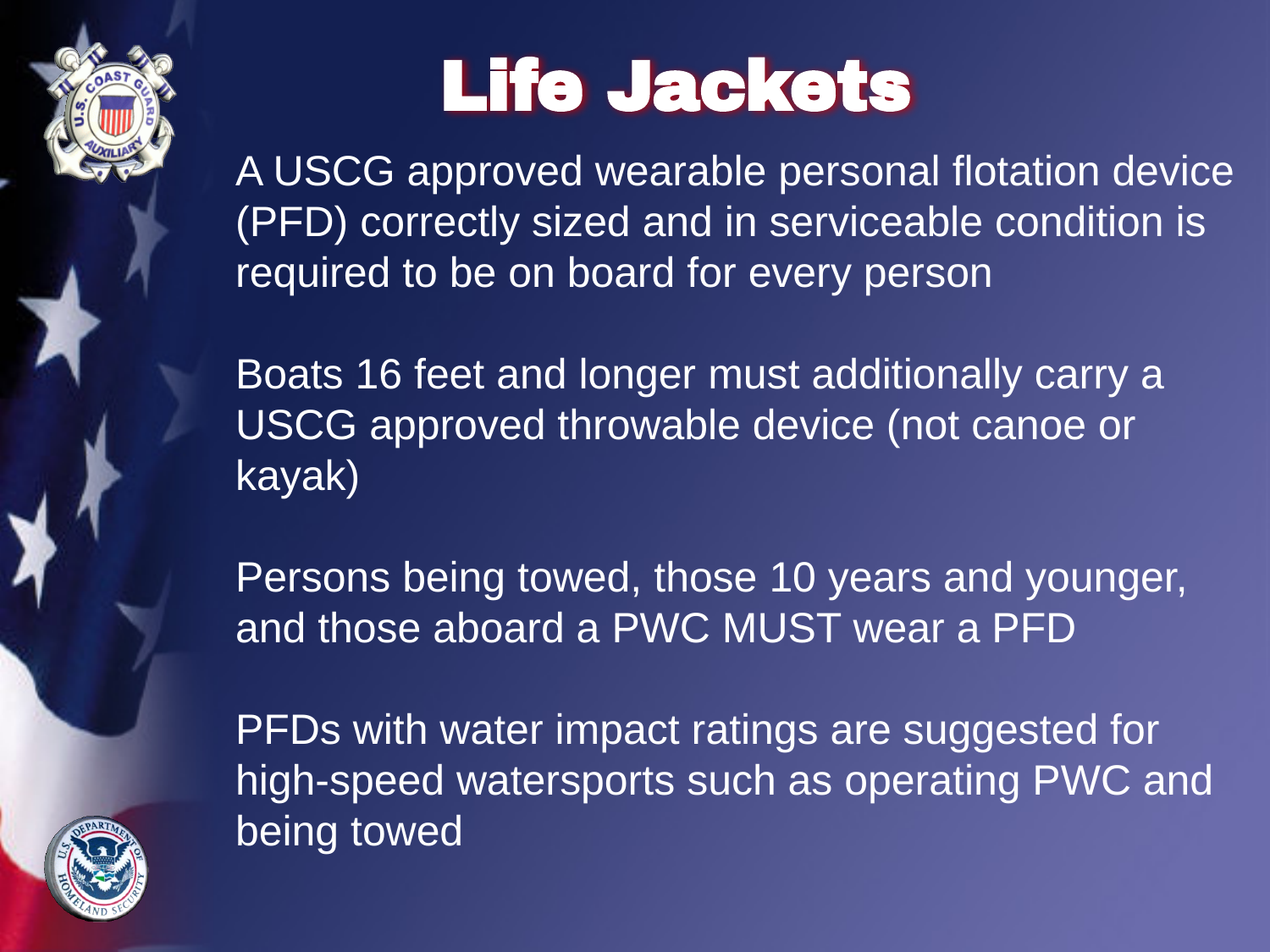

# Life Jackets
A USCG approved wearable personal flotation device (PFD) correctly sized and in serviceable condition is required to be on board for every person

Boats 16 feet and longer must additionally carry a USCG approved throwable device (not canoe or kayak)

Persons being towed, those 10 years and younger, and those aboard a PWC MUST wear a PFD

PFDs with water impact ratings are suggested for high-speed watersports such as operating PWC and being towed